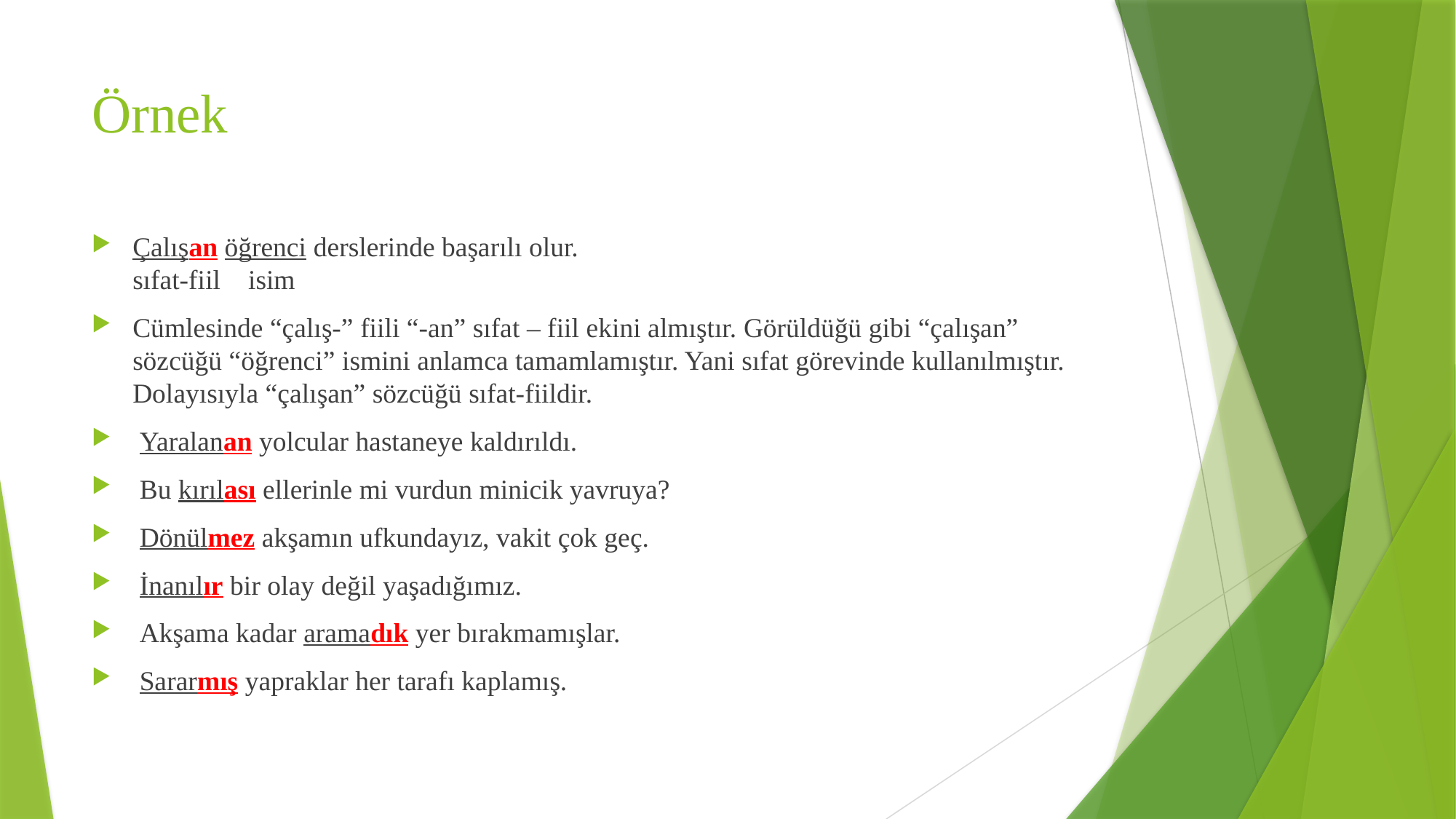

# Örnek

Çalışan öğrenci derslerinde başarılı olur.
sıfat-fiil    isim
Cümlesinde “çalış-” fiili “-an” sıfat – fiil ekini almıştır. Görüldüğü gibi “çalışan” sözcüğü “öğrenci” ismini anlamca tamamlamıştır. Yani sıfat görevinde kullanılmıştır. Dolayısıyla “çalışan” sözcüğü sıfat-fiildir.
 Yaralanan yolcular hastaneye kaldırıldı.
 Bu kırılası ellerinle mi vurdun minicik yavruya?
 Dönülmez akşamın ufkundayız, vakit çok geç.
 İnanılır bir olay değil yaşadığımız.
 Akşama kadar aramadık yer bırakmamışlar.
 Sararmış yapraklar her tarafı kaplamış.